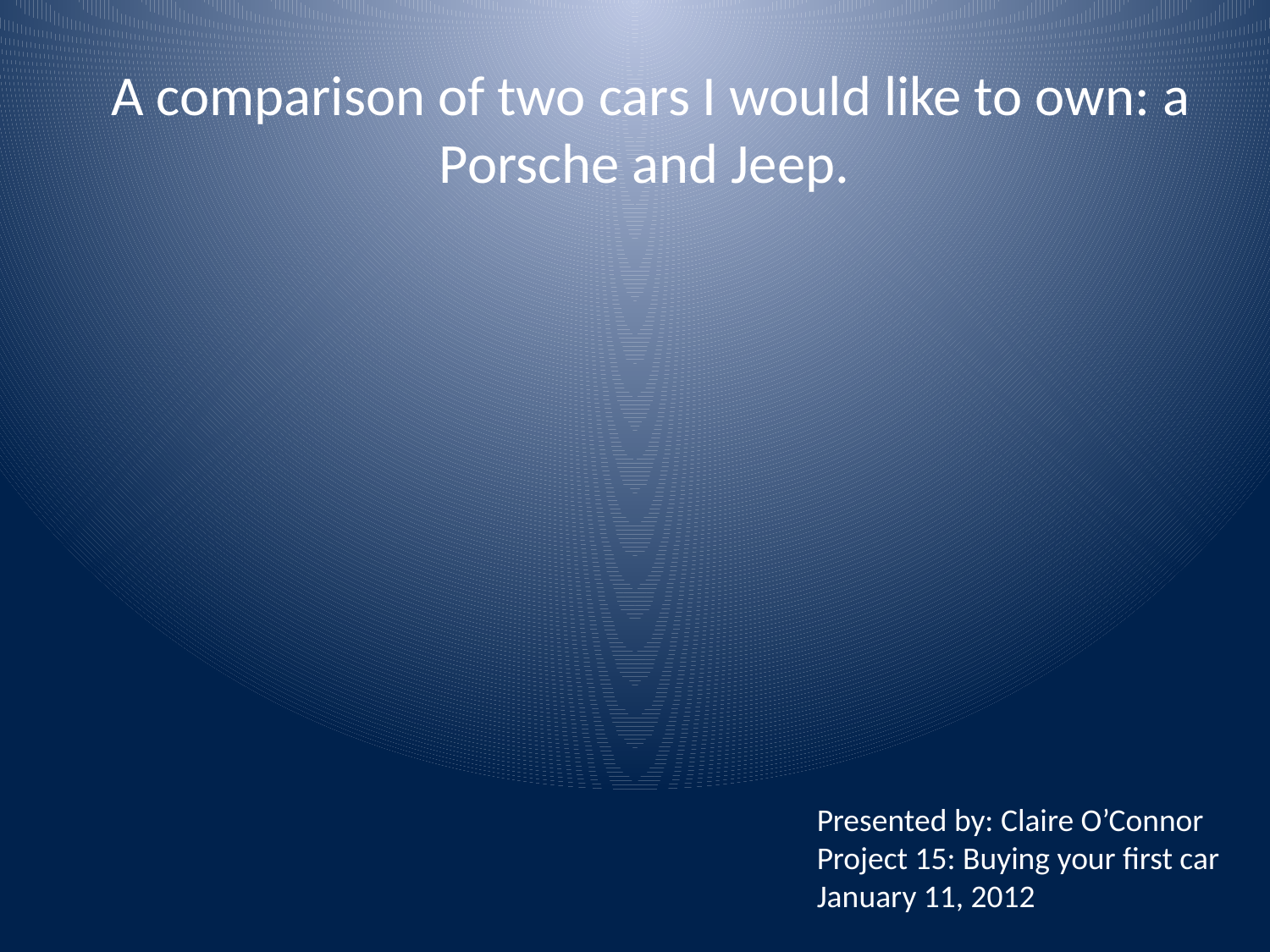

A comparison of two cars I would like to own: a Porsche and Jeep.
Presented by: Claire O’Connor
Project 15: Buying your first car
January 11, 2012